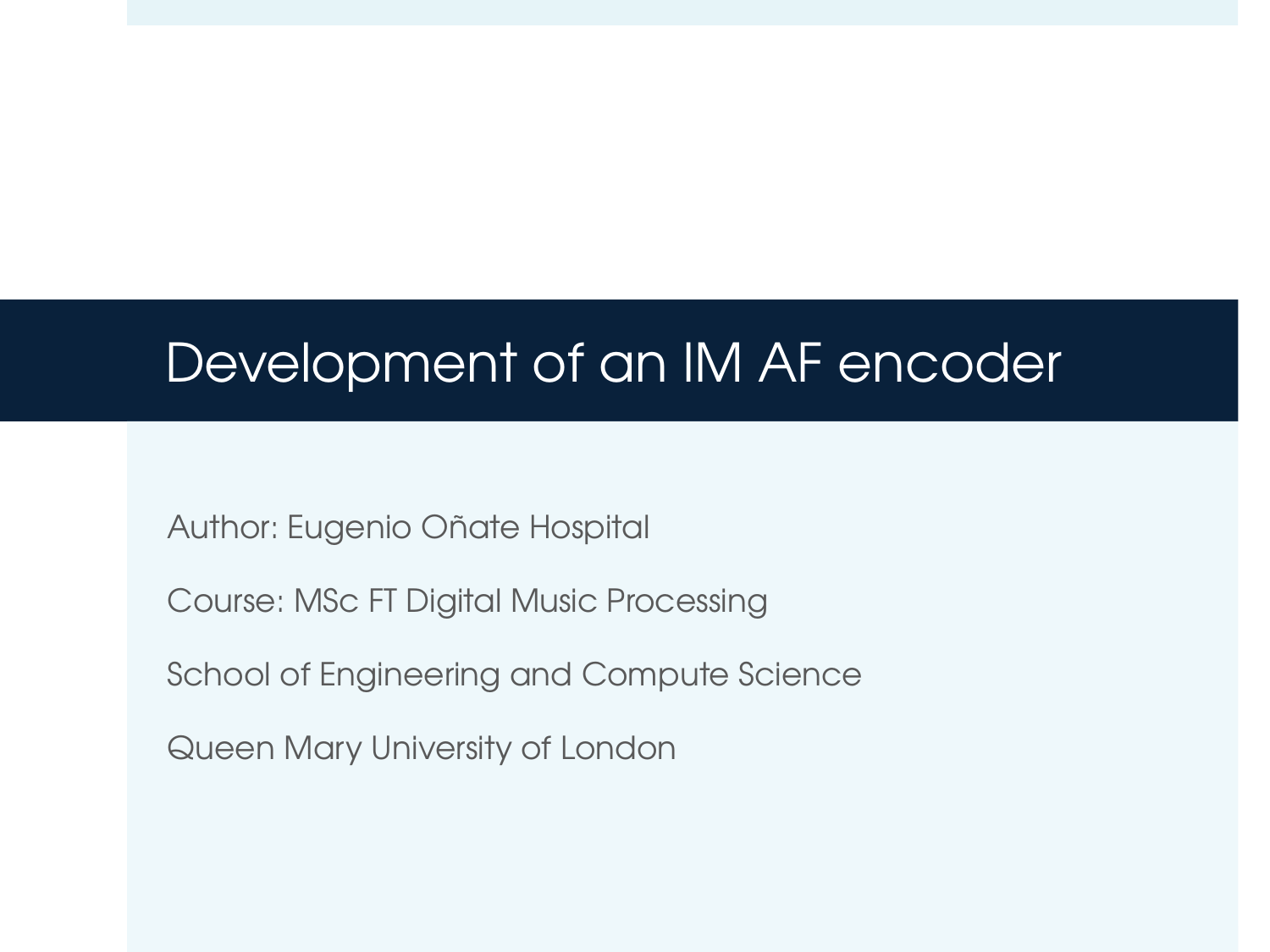

# Development of an IM AF encoder

Author: Eugenio Oñate Hospital
Course: MSc FT Digital Music Processing
School of Engineering and Compute Science
Queen Mary University of London